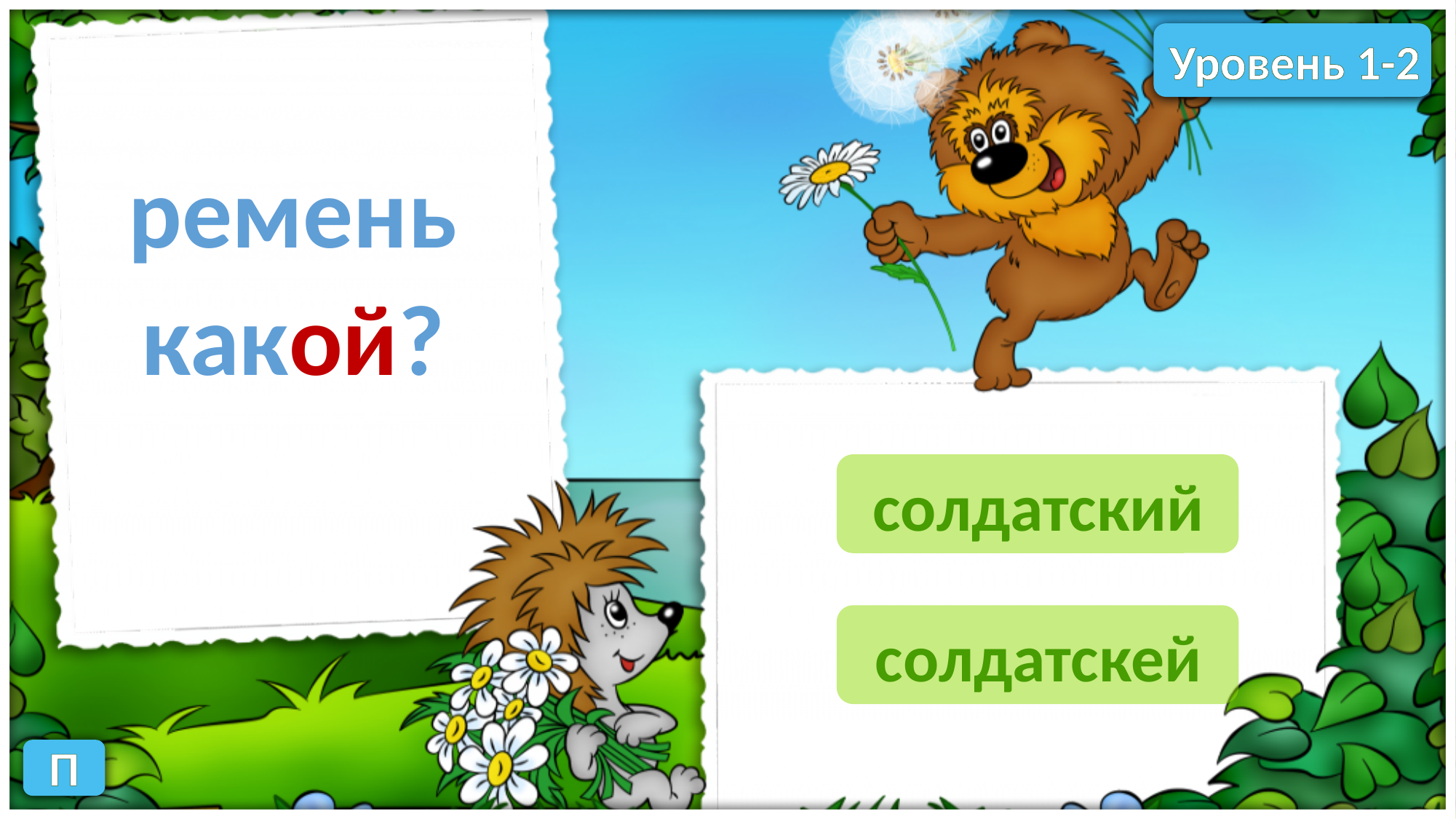

Уровень 1-2
ремень
какой?

солдатский

солдатскей
П